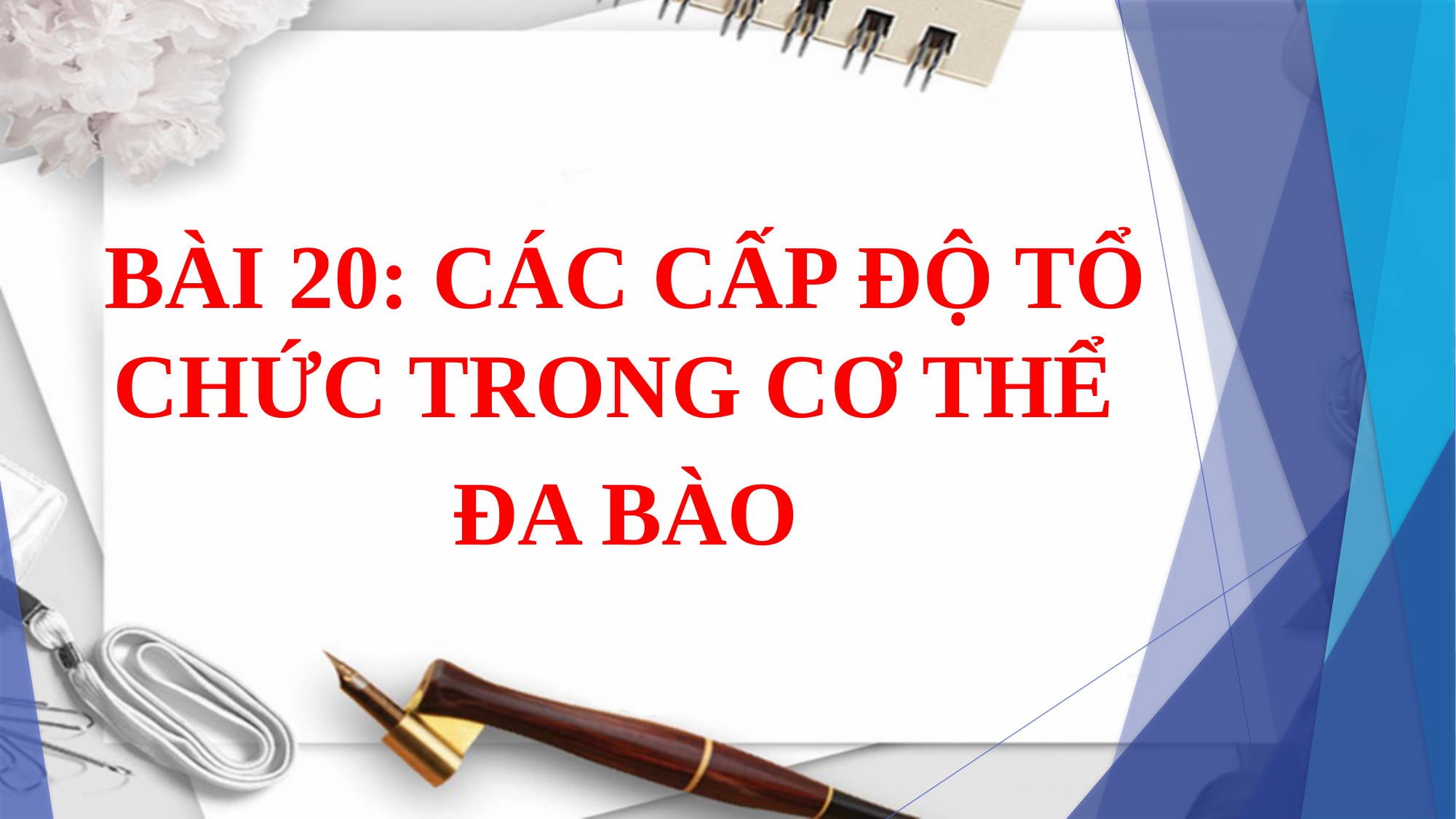

BÀI 20: CÁC CẤP ĐỘ TỔ CHỨC TRONG CƠ THỂ
ĐA BÀO